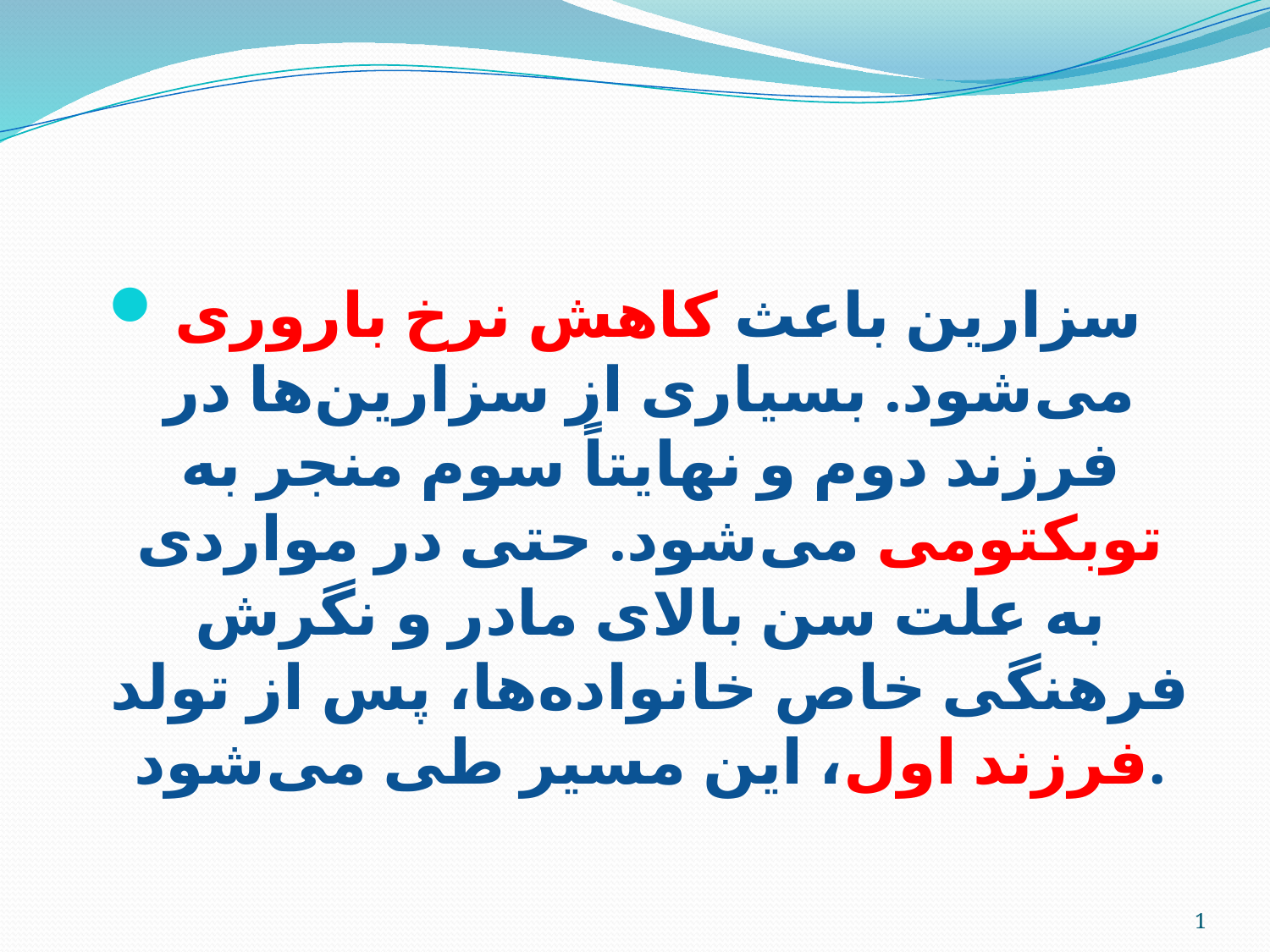

#
سزارین باعث کاهش نرخ باروری می‌شود. بسیاری از سزارین‌ها در فرزند دوم و نهایتاً سوم منجر به توبکتومی می‌شود. حتی در مواردی به علت سن بالای مادر و نگرش فرهنگی خاص خانواده‌ها، پس از تولد فرزند اول، این مسیر طی می‌شود.
1